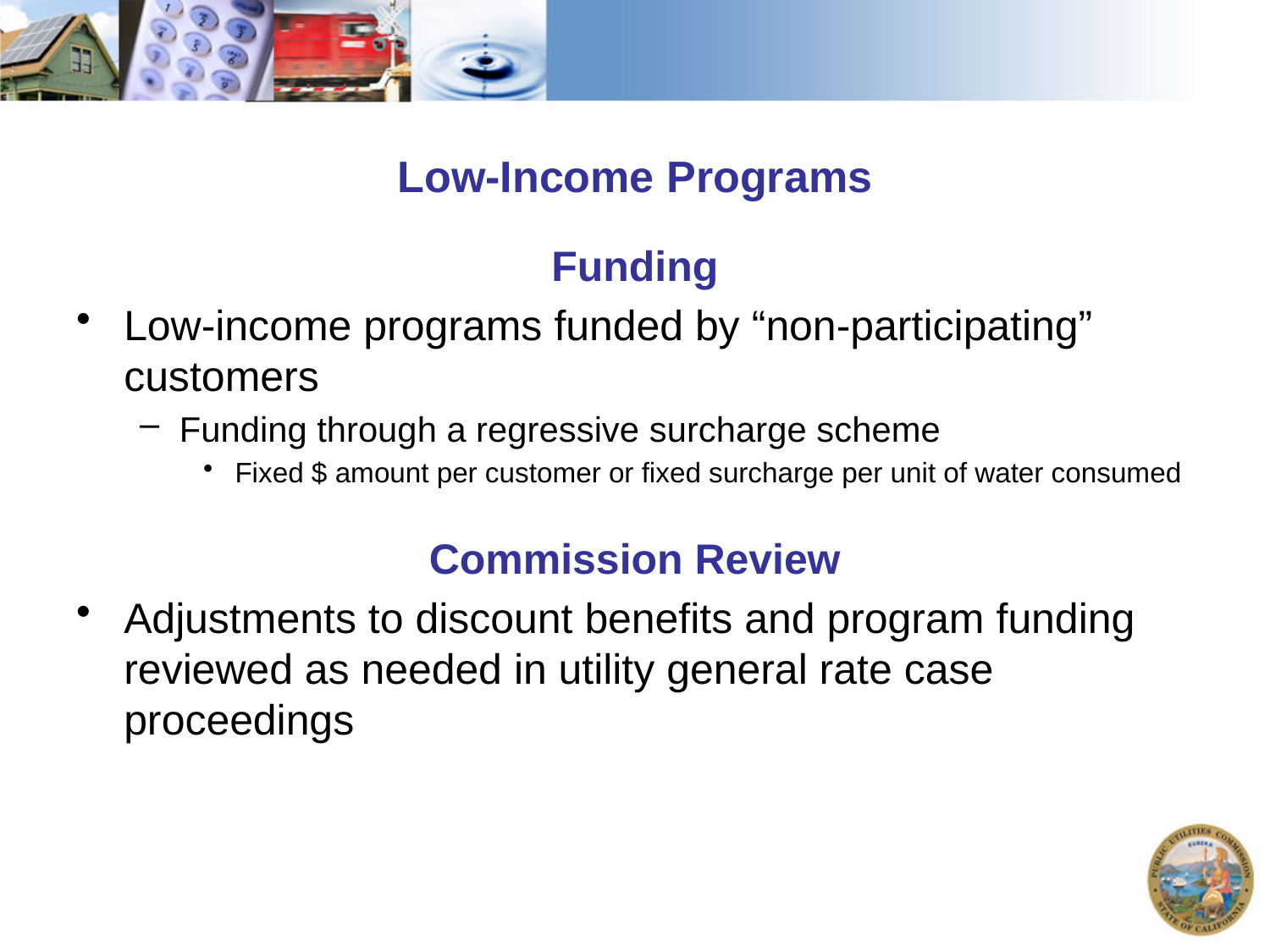

# Low-Income Programs
Funding
Low-income programs funded by “non-participating” customers
Funding through a regressive surcharge scheme
Fixed $ amount per customer or fixed surcharge per unit of water consumed

Commission Review
Adjustments to discount benefits and program funding reviewed as needed in utility general rate case proceedings